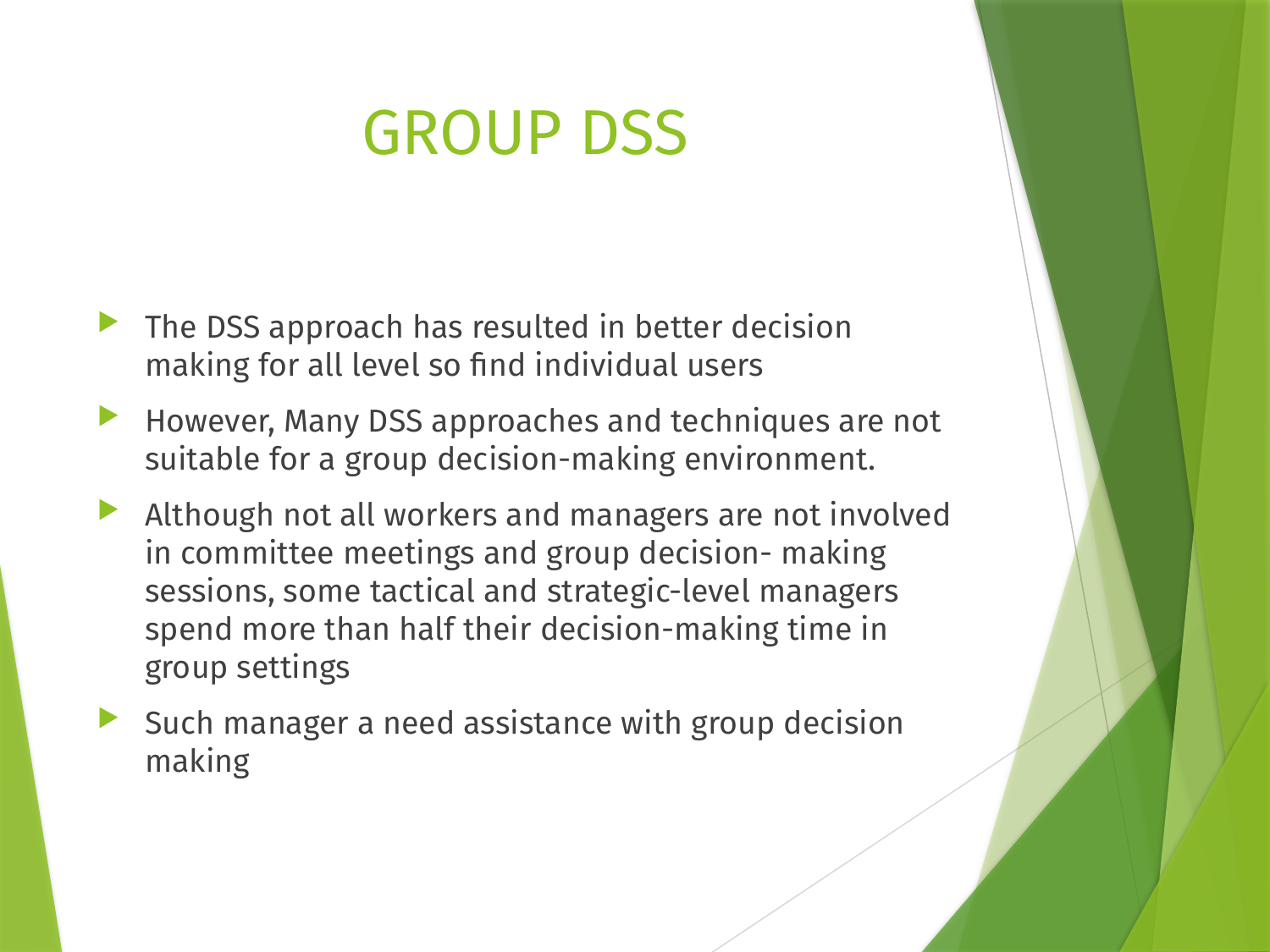

# GROUP DSS
The DSS approach has resulted in better decision making for all level so find individual users
However, Many DSS approaches and techniques are not suitable for a group decision-making environment.
Although not all workers and managers are not involved in committee meetings and group decision- making sessions, some tactical and strategic-level managers spend more than half their decision-making time in group settings
Such manager a need assistance with group decision making